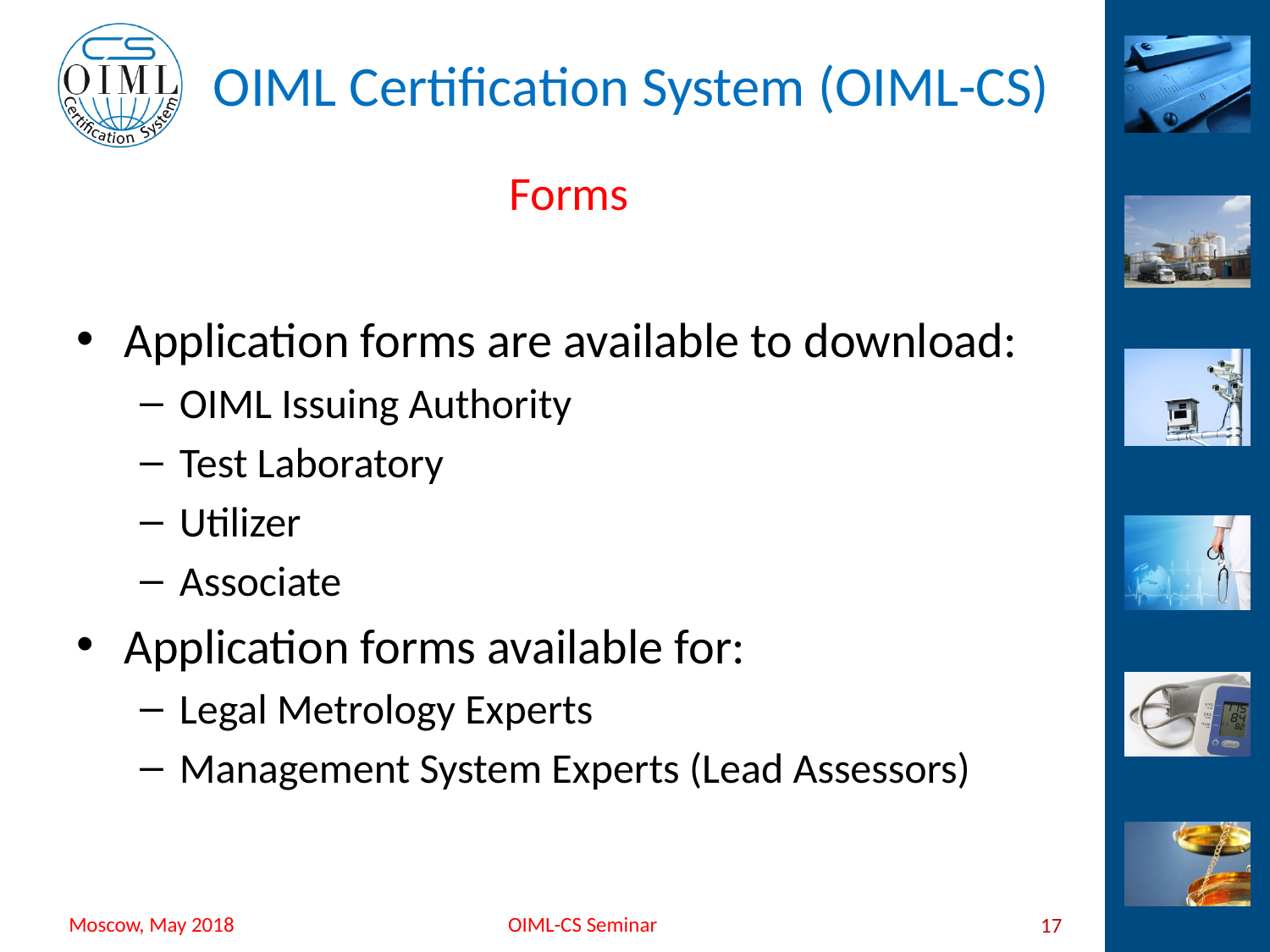

# Forms
Application forms are available to download:
OIML Issuing Authority
Test Laboratory
Utilizer
Associate
Application forms available for:
Legal Metrology Experts
Management System Experts (Lead Assessors)
17